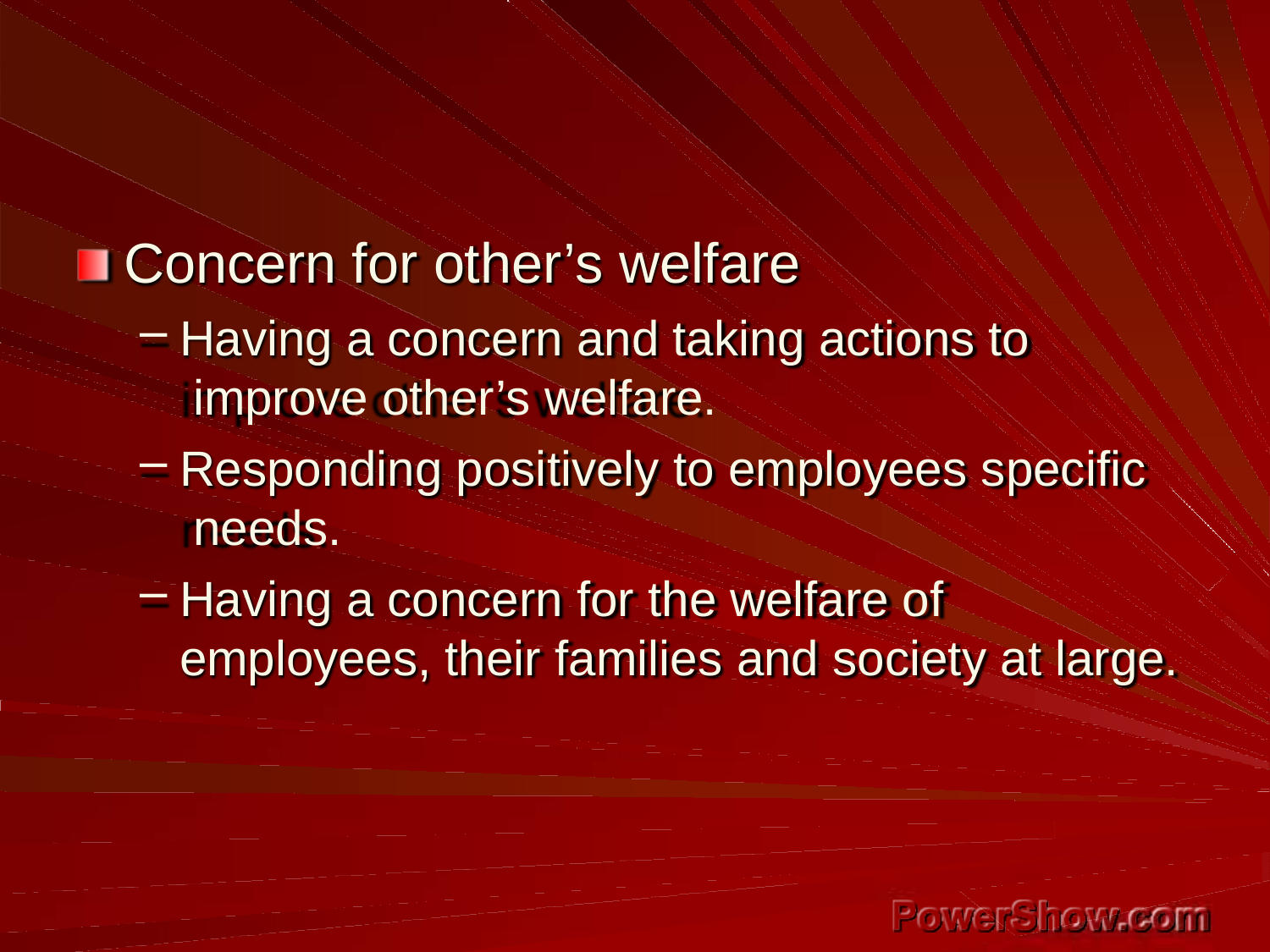

# Concern for other’s welfare

Having a concern and taking actions to  improve other’s welfare.
Responding positively to employees specific  needs.
Having a concern for the welfare of  employees, their families and society at large.